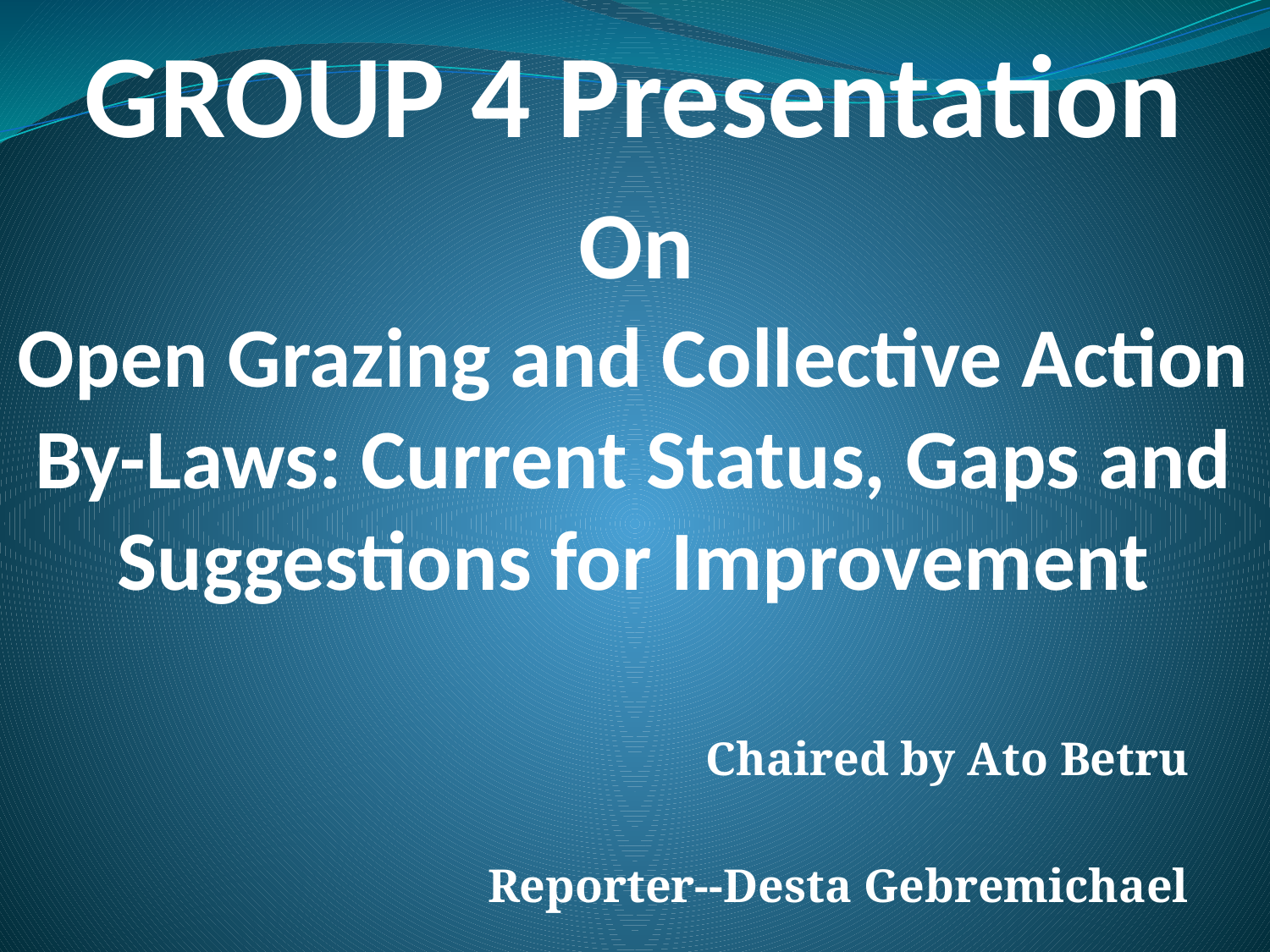

# GROUP 4 Presentation On Open Grazing and Collective Action By-Laws: Current Status, Gaps and Suggestions for Improvement

Chaired by Ato Betru

Reporter--Desta Gebremichael